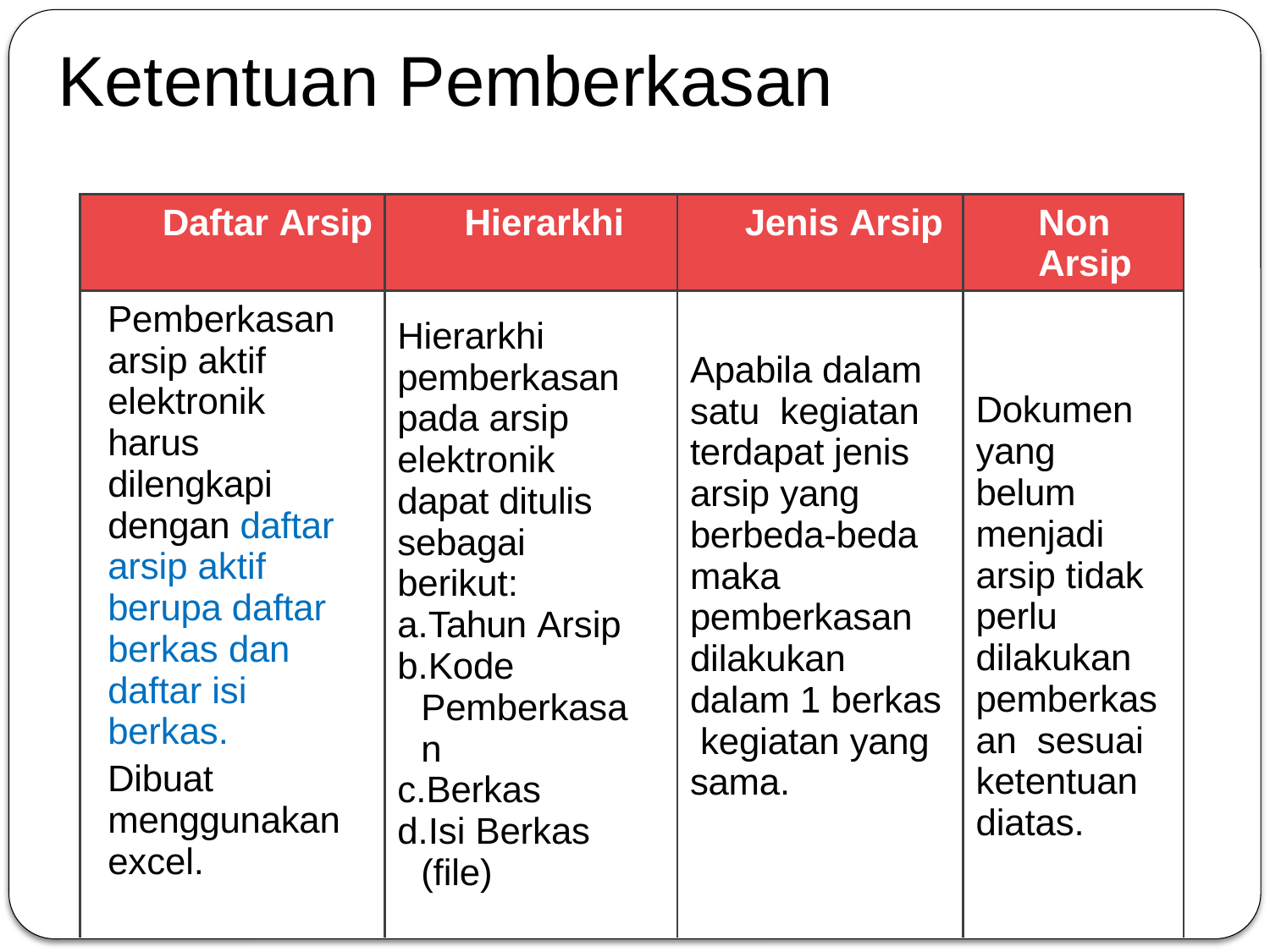

# Ketentuan Pemberkasan
| Daftar Arsip | Hierarkhi | Jenis Arsip | Non Arsip |
| --- | --- | --- | --- |
| Pemberkasan arsip aktif elektronik harus dilengkapi dengan daftar arsip aktif berupa daftar berkas dan daftar isi berkas. Dibuat menggunakan excel. | Hierarkhi pemberkasan pada arsip elektronik dapat ditulis sebagai berikut: Tahun Arsip Kode Pemberkasan Berkas Isi Berkas (file) | Apabila dalam satu kegiatan terdapat jenis arsip yang berbeda-beda maka pemberkasan dilakukan dalam 1 berkas kegiatan yang sama. | Dokumen yang belum menjadi arsip tidak perlu dilakukan pemberkasan sesuai ketentuan diatas. |